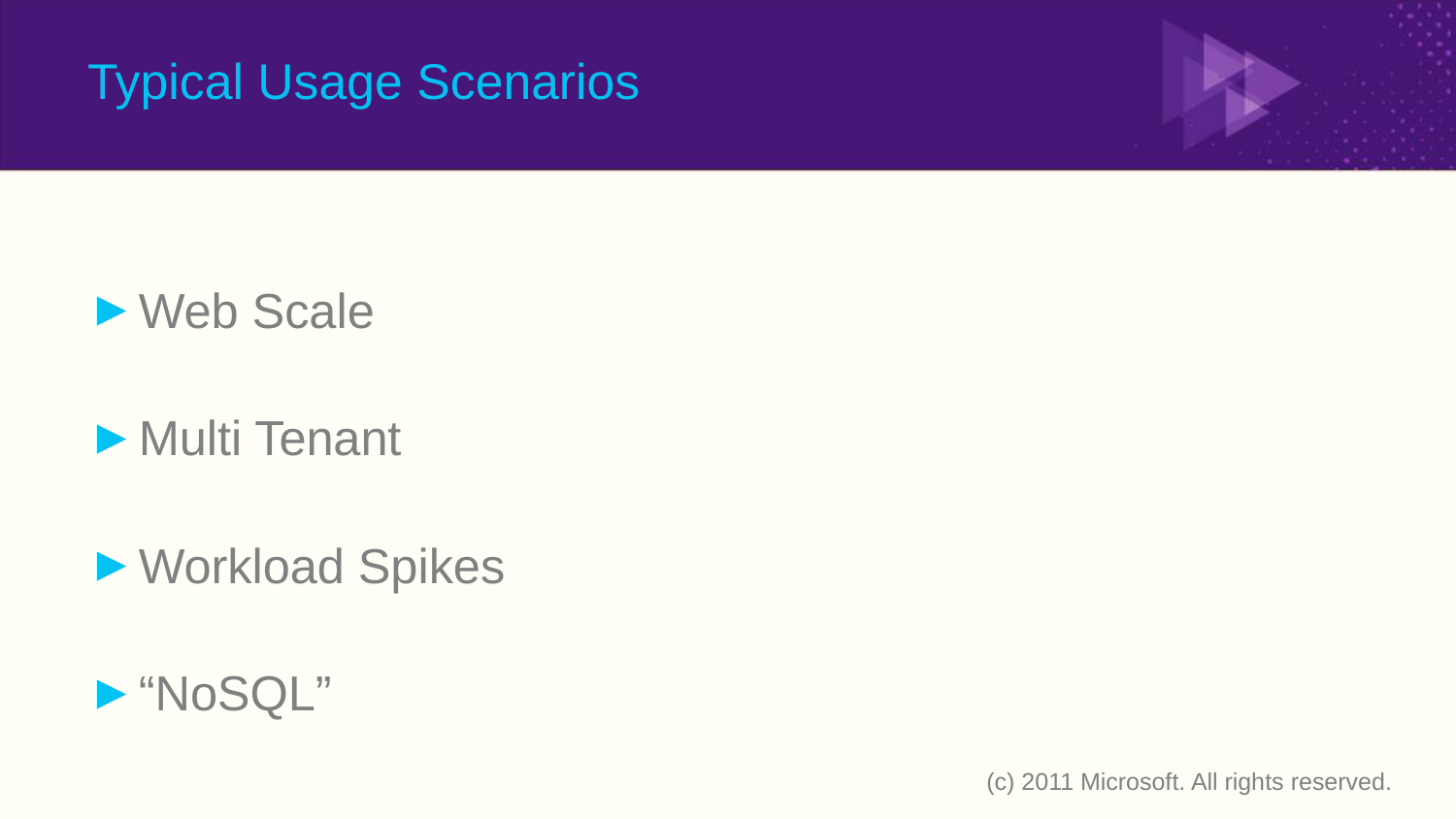

# Typical Usage Scenarios
Web Scale
Multi Tenant
Workload Spikes
“NoSQL”
(c) 2011 Microsoft. All rights reserved.